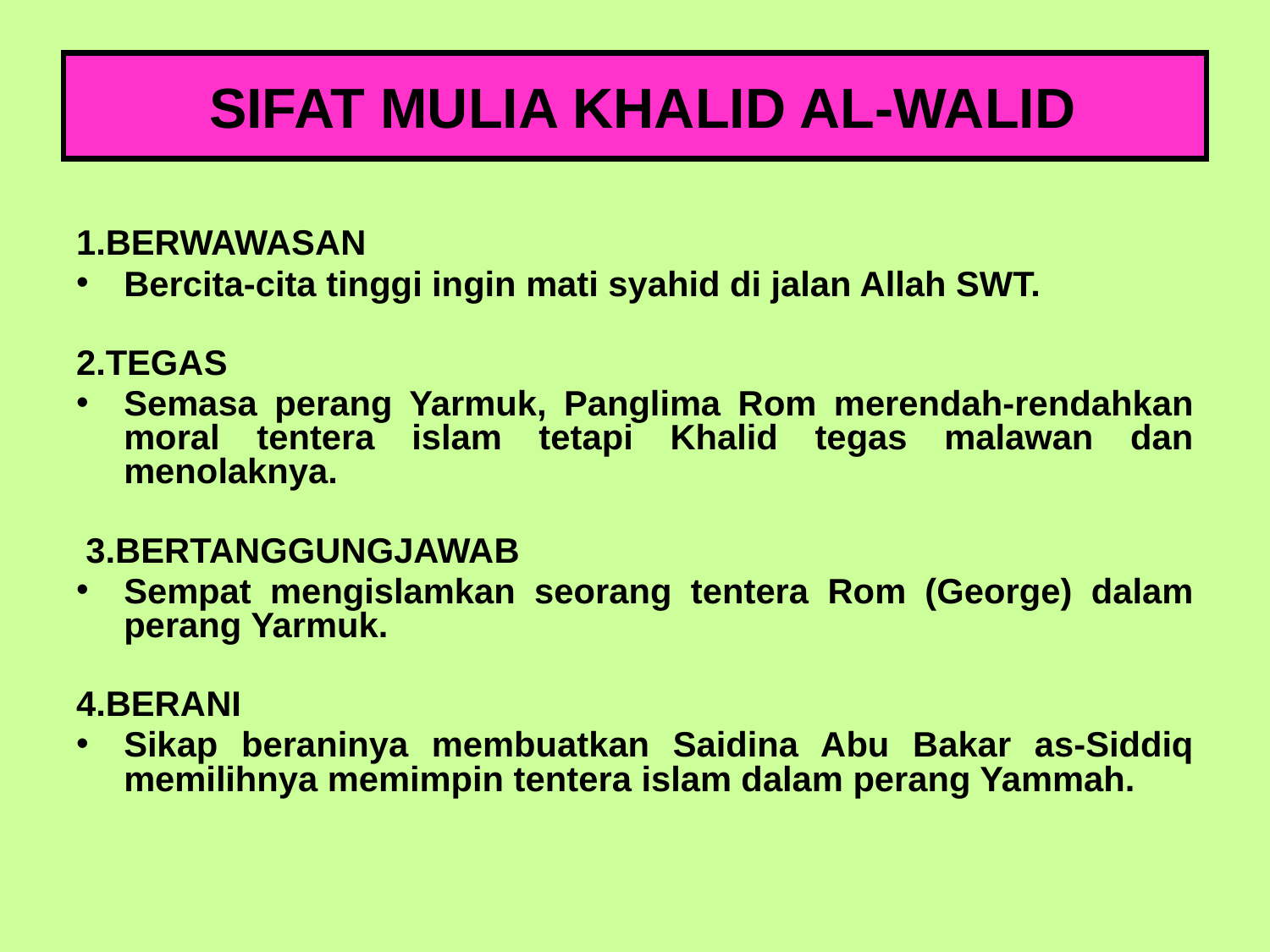

SIFAT MULIA KHALID AL-WALID
1.BERWAWASAN
Bercita-cita tinggi ingin mati syahid di jalan Allah SWT.

2.TEGAS
Semasa perang Yarmuk, Panglima Rom merendah-rendahkan moral tentera islam tetapi Khalid tegas malawan dan menolaknya.

 3.BERTANGGUNGJAWAB
Sempat mengislamkan seorang tentera Rom (George) dalam perang Yarmuk.

4.BERANI
Sikap beraninya membuatkan Saidina Abu Bakar as-Siddiq memilihnya memimpin tentera islam dalam perang Yammah.